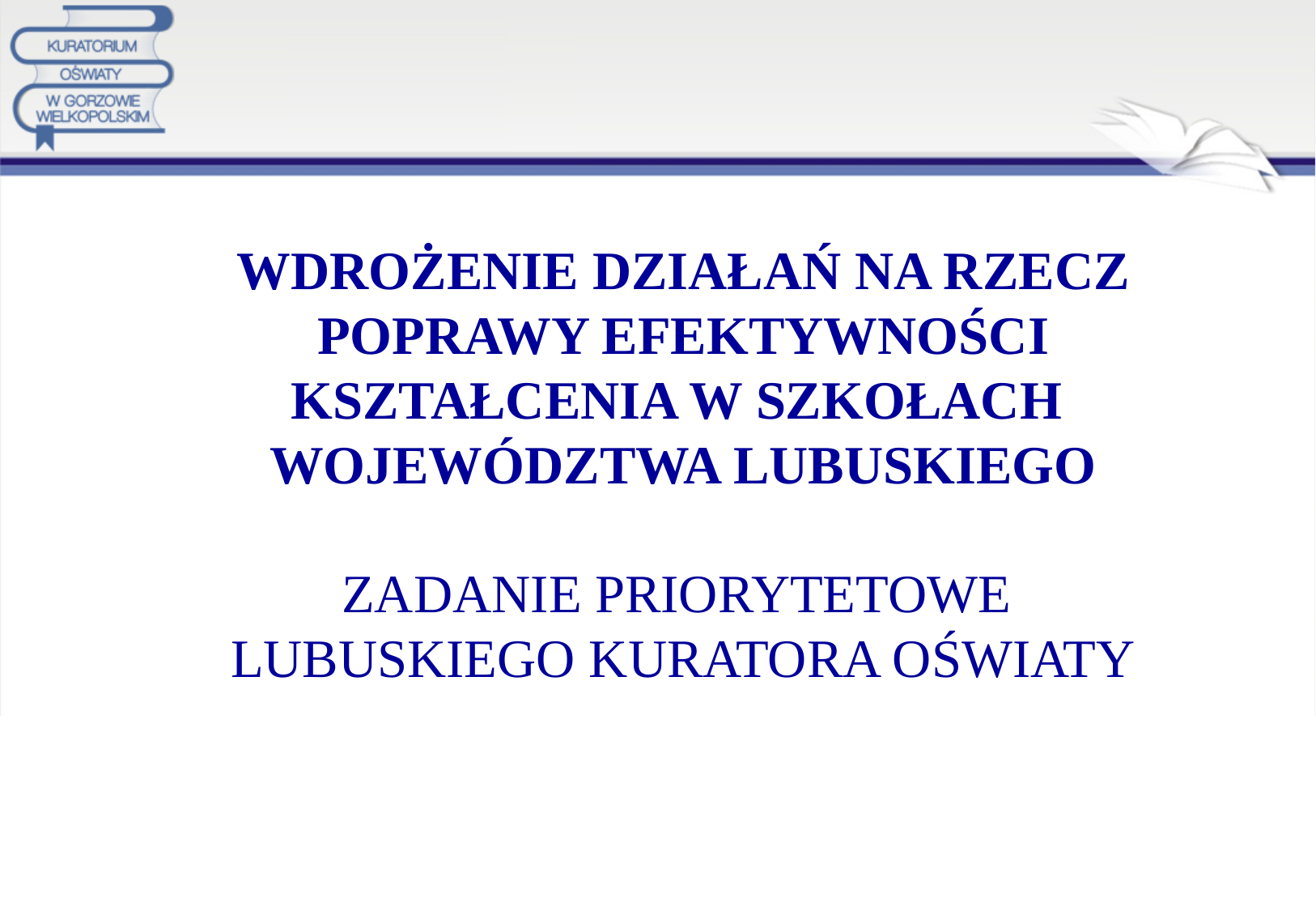

WDROŻENIE DZIAŁAŃ NA RZECZ POPRAWY EFEKTYWNOŚCI KSZTAŁCENIA W SZKOŁACH
WOJEWÓDZTWA LUBUSKIEGO

ZADANIE PRIORYTETOWE
LUBUSKIEGO KURATORA OŚWIATY